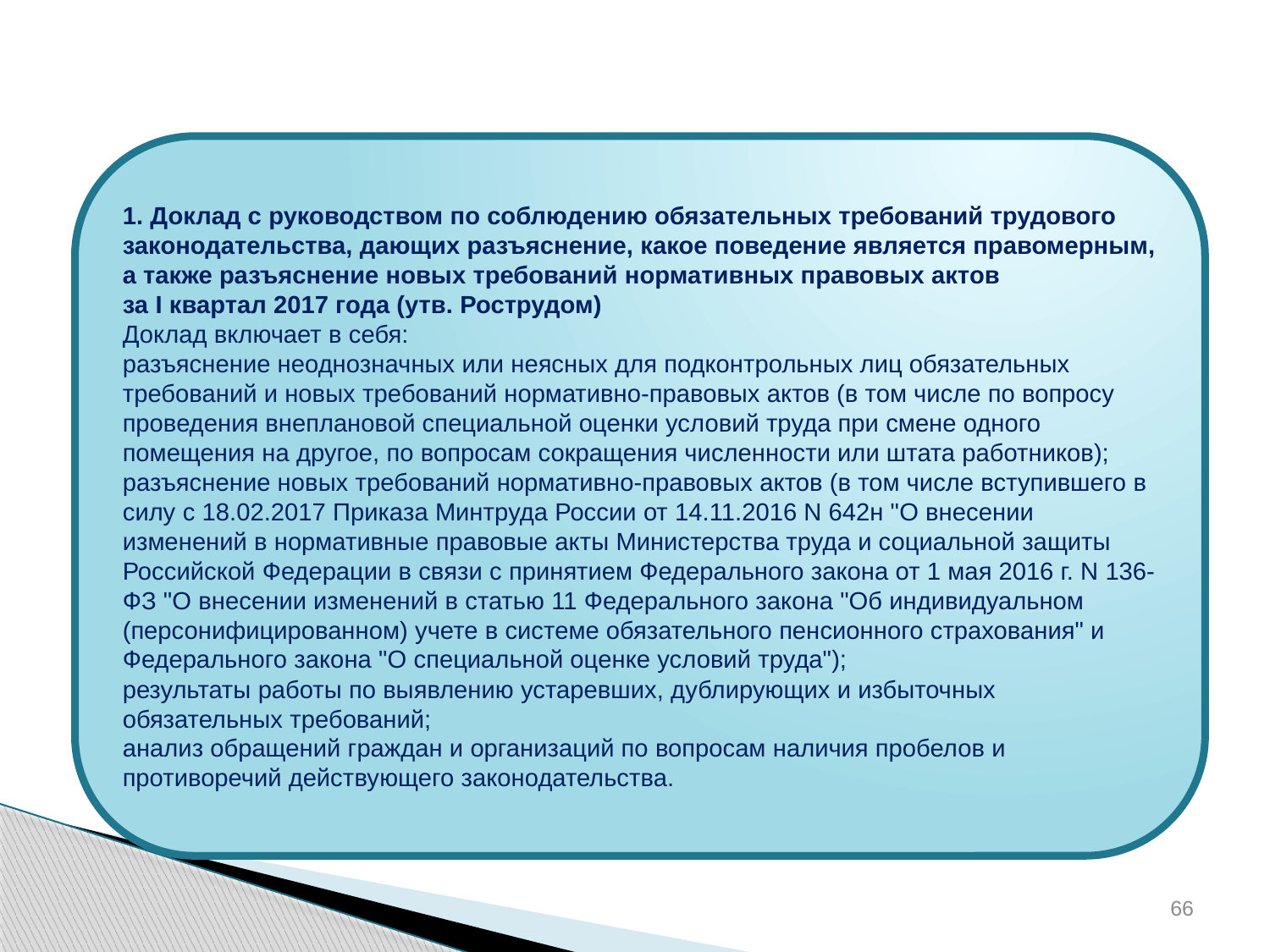

1. Доклад с руководством по соблюдению обязательных требований трудового законодательства, дающих разъяснение, какое поведение является правомерным, а также разъяснение новых требований нормативных правовых актов за I квартал 2017 года (утв. Рострудом)
Доклад включает в себя:
разъяснение неоднозначных или неясных для подконтрольных лиц обязательных требований и новых требований нормативно-правовых актов (в том числе по вопросу проведения внеплановой специальной оценки условий труда при смене одного помещения на другое, по вопросам сокращения численности или штата работников);
разъяснение новых требований нормативно-правовых актов (в том числе вступившего в силу с 18.02.2017 Приказа Минтруда России от 14.11.2016 N 642н "О внесении изменений в нормативные правовые акты Министерства труда и социальной защиты Российской Федерации в связи с принятием Федерального закона от 1 мая 2016 г. N 136-ФЗ "О внесении изменений в статью 11 Федерального закона "Об индивидуальном (персонифицированном) учете в системе обязательного пенсионного страхования" и Федерального закона "О специальной оценке условий труда");
результаты работы по выявлению устаревших, дублирующих и избыточных обязательных требований;
анализ обращений граждан и организаций по вопросам наличия пробелов и противоречий действующего законодательства.
66